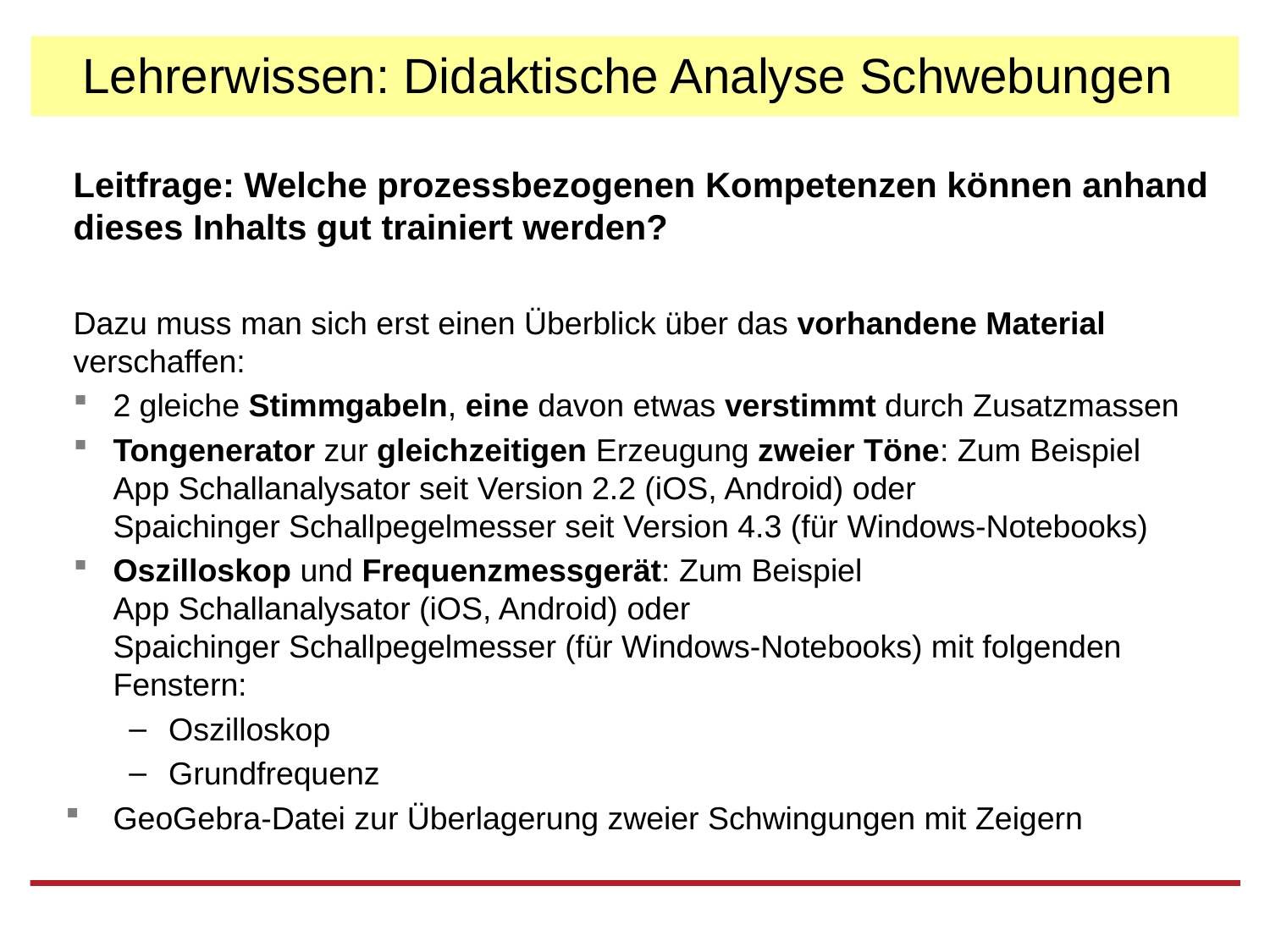

# Lehrerwissen: Didaktische Analyse Schwebungen
Leitfrage: Welche prozessbezogenen Kompetenzen können anhand dieses Inhalts gut trainiert werden?

Dazu muss man sich erst einen Überblick über das vorhandene Material verschaffen:
2 gleiche Stimmgabeln, eine davon etwas verstimmt durch Zusatzmassen
Tongenerator zur gleichzeitigen Erzeugung zweier Töne: Zum Beispiel
App Schallanalysator seit Version 2.2 (iOS, Android) oder
Spaichinger Schallpegelmesser seit Version 4.3 (für Windows-Notebooks)
Oszilloskop und Frequenzmessgerät: Zum Beispiel
App Schallanalysator (iOS, Android) oder
Spaichinger Schallpegelmesser (für Windows-Notebooks) mit folgenden Fenstern:
Oszilloskop
Grundfrequenz
GeoGebra-Datei zur Überlagerung zweier Schwingungen mit Zeigern